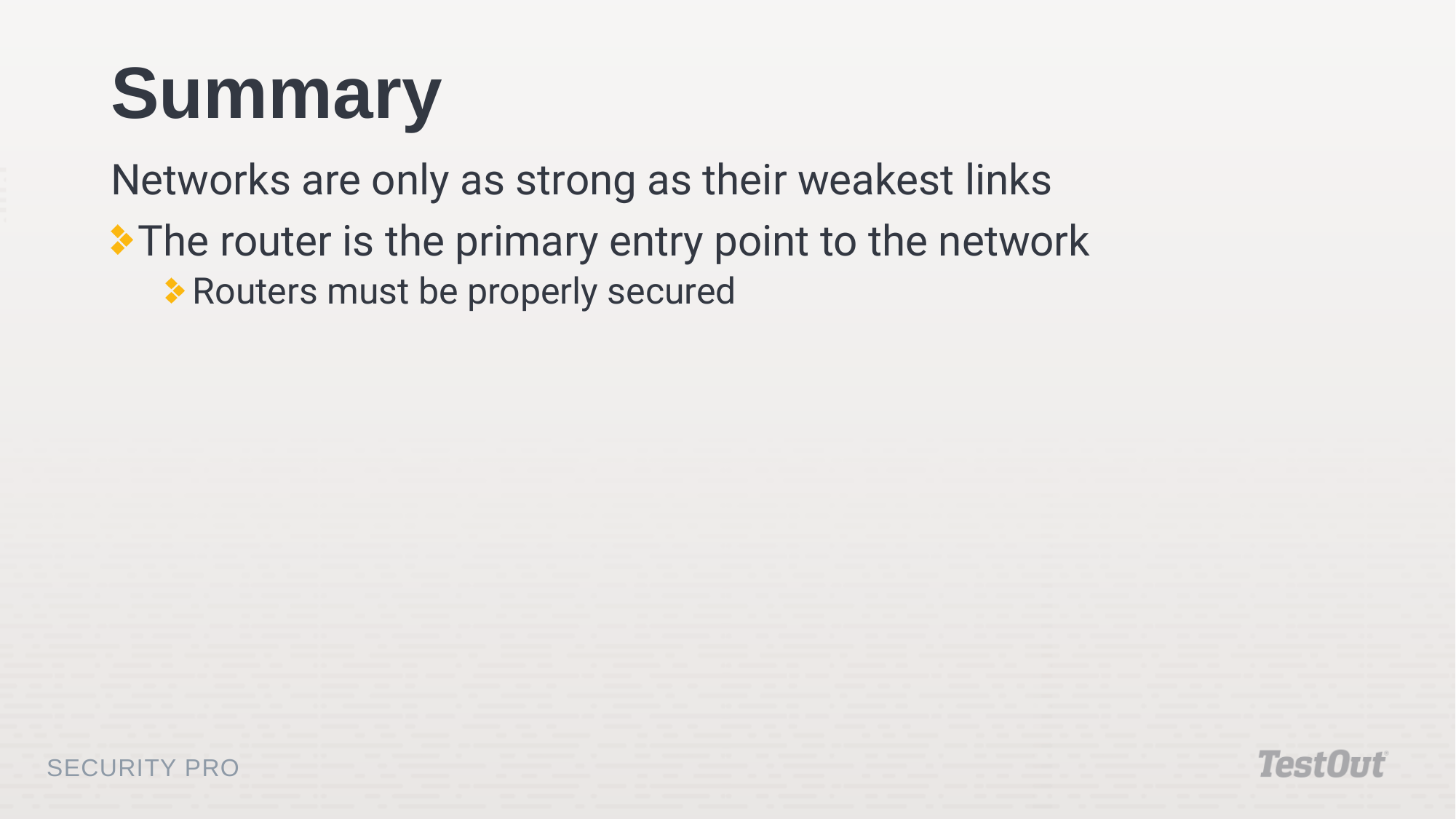

# Summary
Networks are only as strong as their weakest links
The router is the primary entry point to the network
Routers must be properly secured
Security Pro